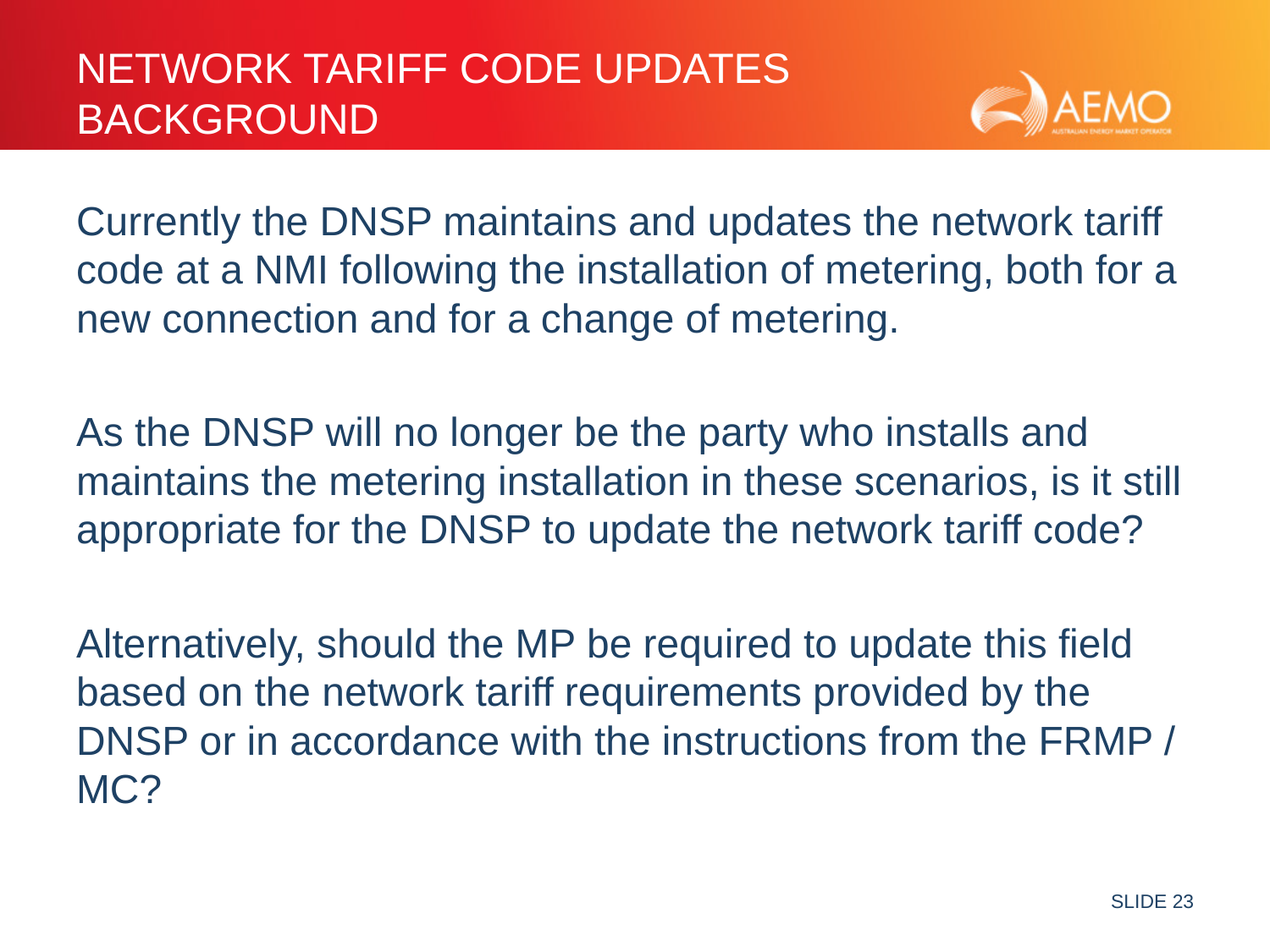

# Network tariff code Updates Background
Currently the DNSP maintains and updates the network tariff code at a NMI following the installation of metering, both for a new connection and for a change of metering.

As the DNSP will no longer be the party who installs and maintains the metering installation in these scenarios, is it still appropriate for the DNSP to update the network tariff code?

Alternatively, should the MP be required to update this field based on the network tariff requirements provided by the DNSP or in accordance with the instructions from the FRMP / MC?